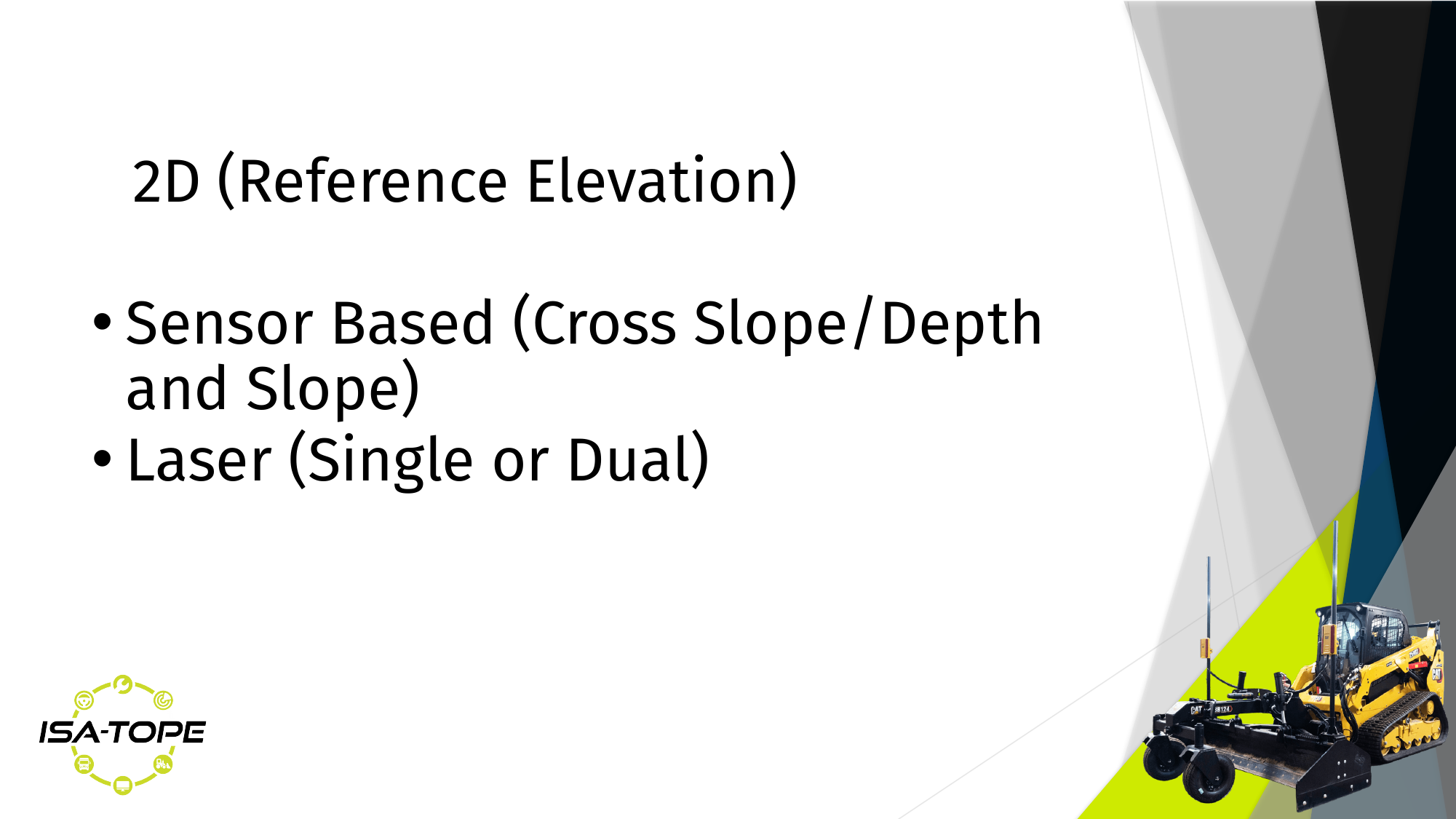

# 2D (Reference Elevation)

Sensor Based (Cross Slope/Depth and Slope)
Laser (Single or Dual)